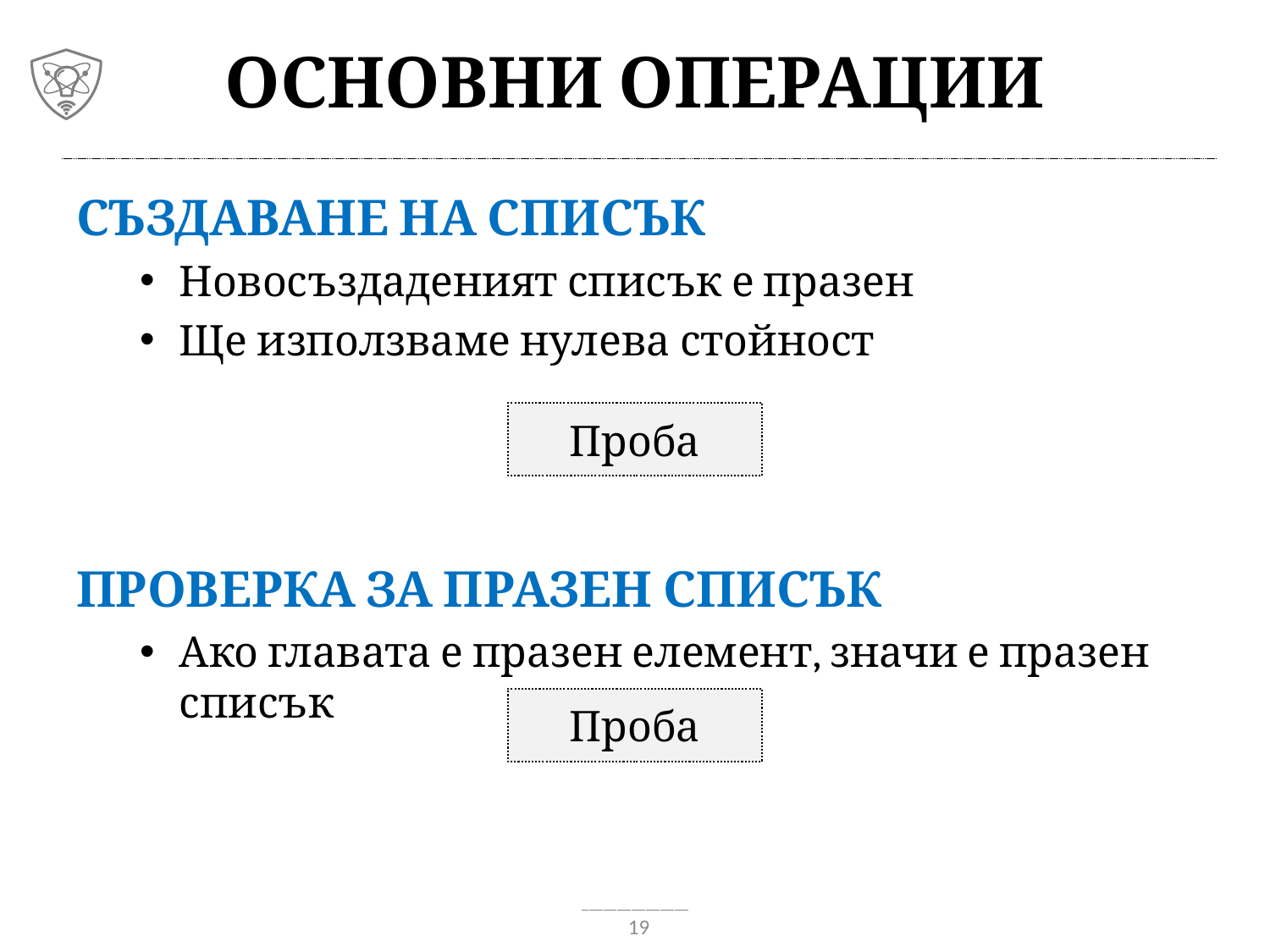

# Основни операции
Създаване на списък
Новосъздаденият списък е празен
Ще използваме нулева стойност

Проверка за празен списък
Ако главата е празен елемент, значи е празен списък
Проба
Проба
19